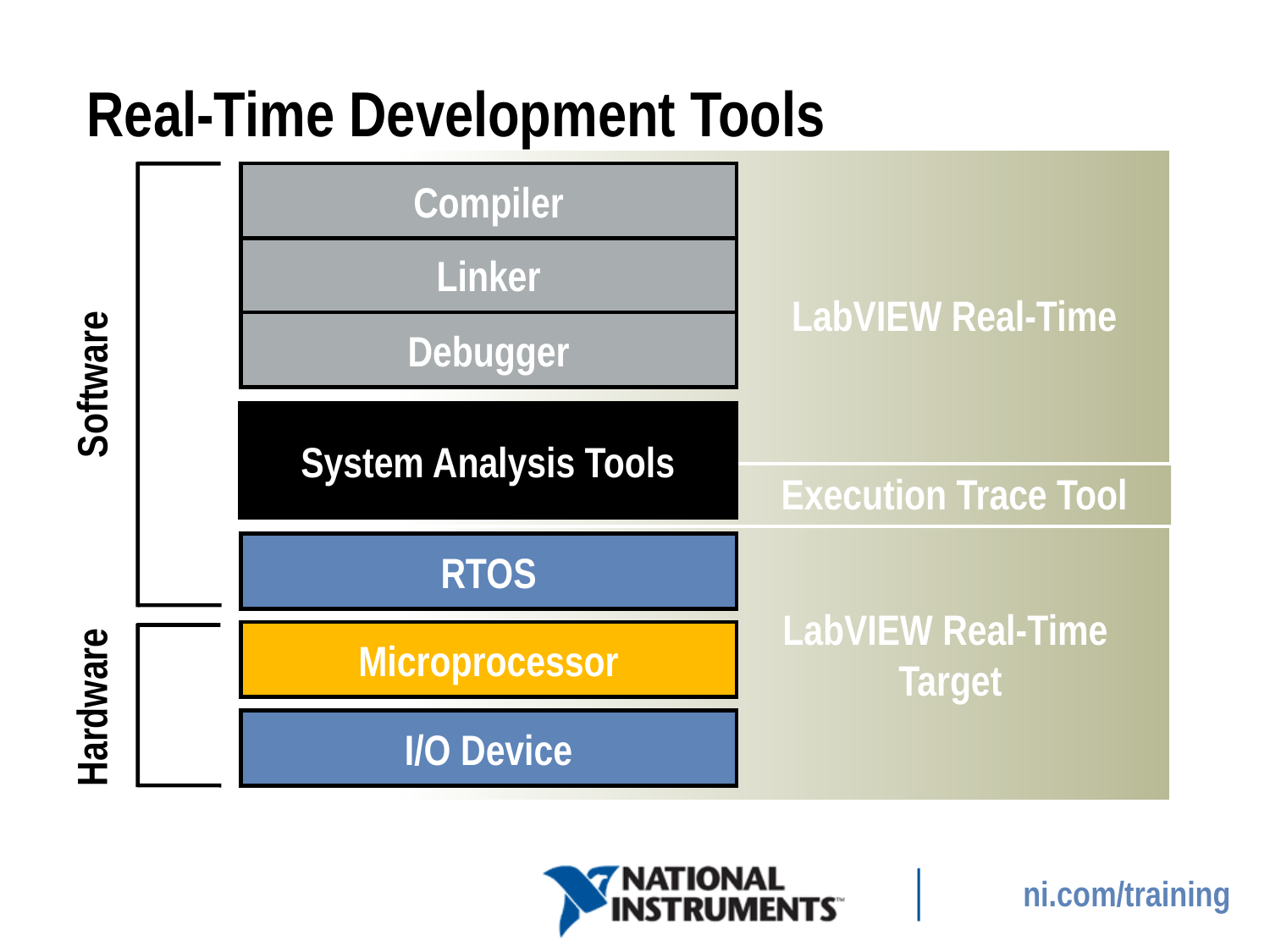

# Real-Time Development Tools

Compiler
Linker
Debugger

LabVIEW Real-Time
Software
System Analysis Tools
Execution Trace Tool

RTOS
LabVIEW Real-Time
Target

Microprocessor

Hardware
I/O Device